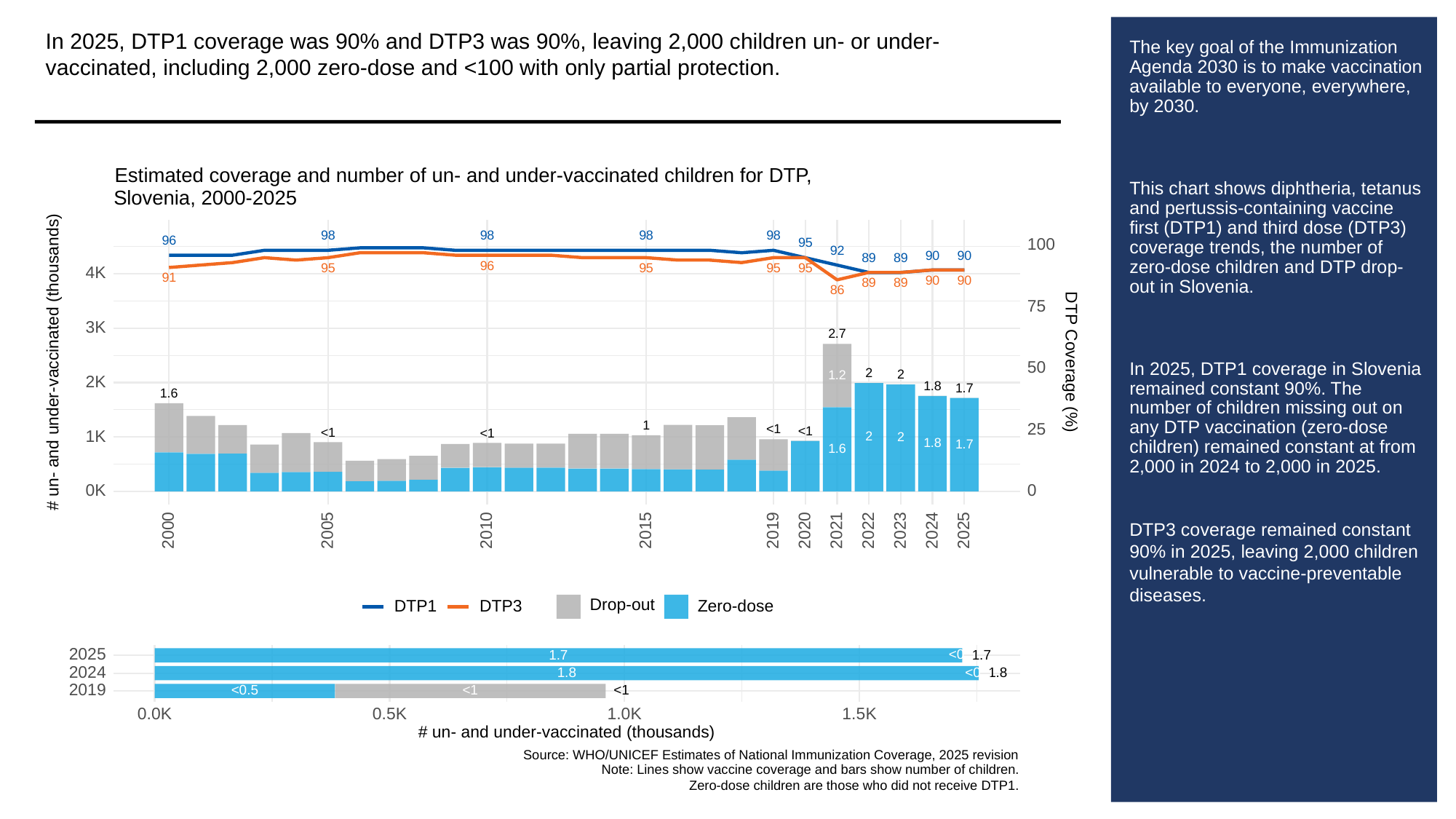

In 2025, DTP1 coverage was 90% and DTP3 was 90%, leaving 2,000 children un- or under-vaccinated, including 2,000 zero-dose and <100 with only partial protection.
# The key goal of the Immunization Agenda 2030 is to make vaccination available to everyone, everywhere, by 2030.

This chart shows diphtheria, tetanus and pertussis-containing vaccine first (DTP1) and third dose (DTP3) coverage trends, the number of zero-dose children and DTP drop-out in Slovenia.

In 2025, DTP1 coverage in Slovenia remained constant 90%. The number of children missing out on any DTP vaccination (zero-dose children) remained constant at from 2,000 in 2024 to 2,000 in 2025.

DTP3 coverage remained constant 90% in 2025, leaving 2,000 children vulnerable to vaccine-preventable diseases.

Estimated coverage and number of un- and under-vaccinated children for DTP,
Slovenia, 2000-2025

98
98
98
98
96
95
100
92

90
90

89
89
96
95
95
95
95
4K

91
90
90
89
89
86
75

3K

2.7

# un- and under-vaccinated (thousands)
DTP Coverage (%)

50
2
2
1.2
2K
1.8

1.7

1.6

1
25

<1

<1
<1
<1
1K
2

2

1.8

1.7

1.6

0K
0

2023
2000
2005
2010
2015
2019
2020
2021
2022
2024
2025

Drop-out
DTP3
Zero-dose
DTP1

2025
<0.5
1.7
1.7

2024
1.8
<0.5
1.8

2019
<0.5
<1
<1

0.0K
0.5K
1.0K
1.5K
# un- and under-vaccinated (thousands)
Source: WHO/UNICEF Estimates of National Immunization Coverage, 2025 revision
Note: Lines show vaccine coverage and bars show number of children.
Zero-dose children are those who did not receive DTP1.